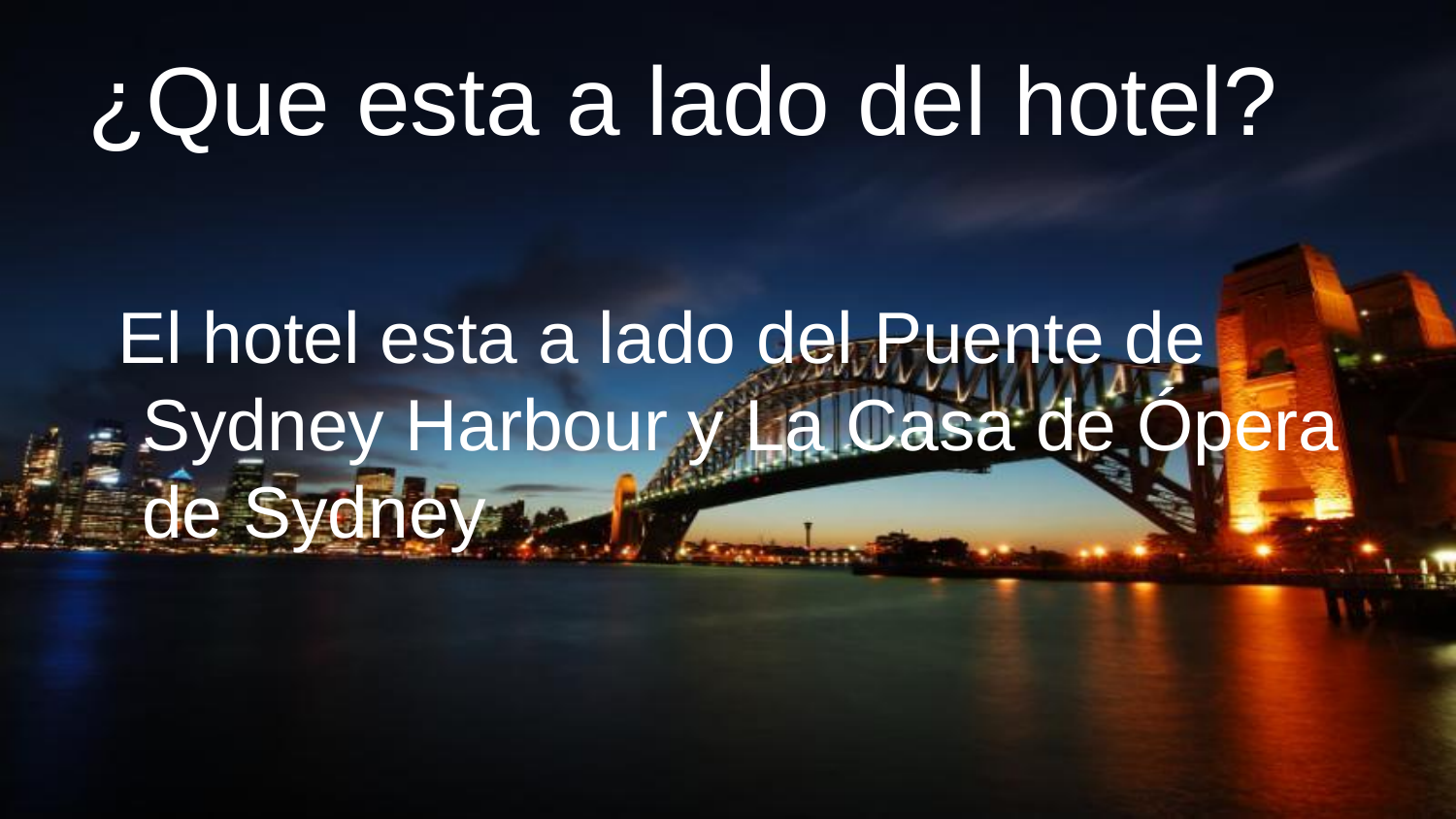

# ¿Que esta a lado del hotel?

El hotel esta a lado del Puente de Sydney Harbour y La Casa de Ópera de Sydney